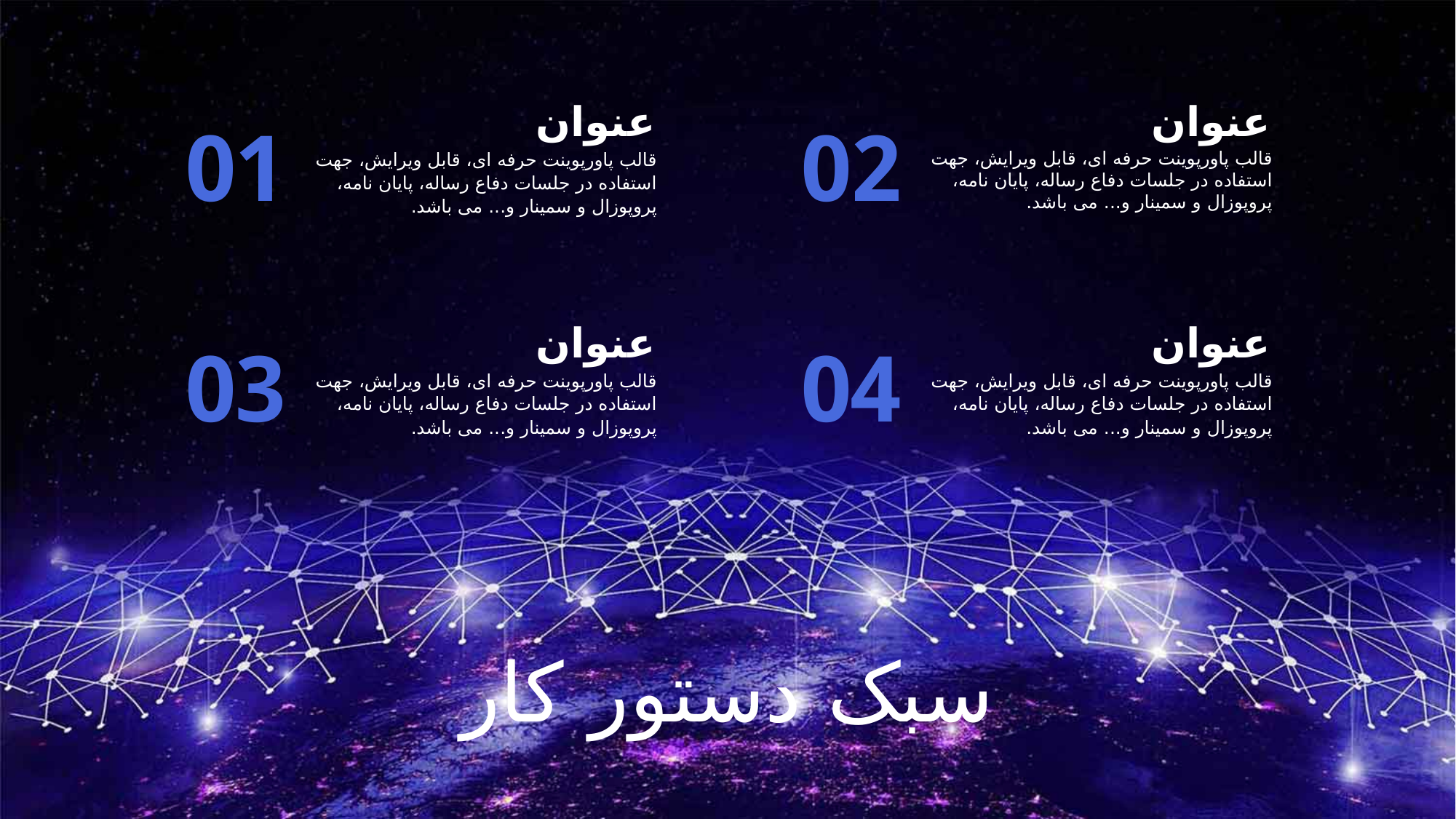

عنوان
قالب پاورپوینت حرفه ای، قابل ویرایش، جهت استفاده در جلسات دفاع رساله، پایان نامه، پروپوزال و سمینار و... می باشد.
01
عنوان
قالب پاورپوینت حرفه ای، قابل ویرایش، جهت استفاده در جلسات دفاع رساله، پایان نامه، پروپوزال و سمینار و... می باشد.

02
عنوان
قالب پاورپوینت حرفه ای، قابل ویرایش، جهت استفاده در جلسات دفاع رساله، پایان نامه، پروپوزال و سمینار و... می باشد.
03
عنوان
قالب پاورپوینت حرفه ای، قابل ویرایش، جهت استفاده در جلسات دفاع رساله، پایان نامه، پروپوزال و سمینار و... می باشد.
04
سبک دستور کار